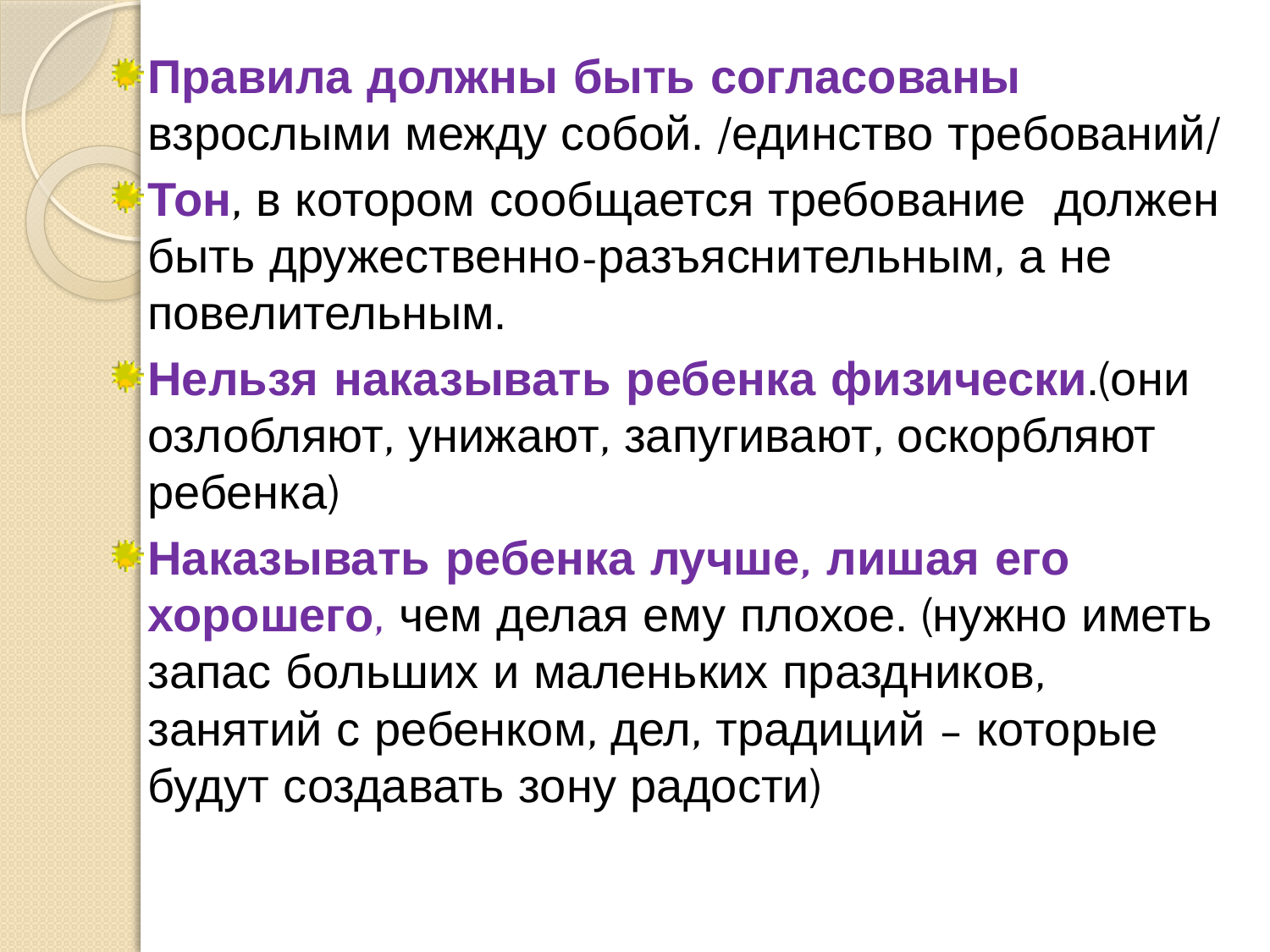

Правила должны быть согласованы взрослыми между собой. /единство требований/
Тон, в котором сообщается требование  должен быть дружественно-разъяснительным, а не повелительным.
Нельзя наказывать ребенка физически.(они озлобляют, унижают, запугивают, оскорбляют ребенка)
Наказывать ребенка лучше, лишая его хорошего, чем делая ему плохое. (нужно иметь запас больших и маленьких праздников, занятий с ребенком, дел, традиций – которые будут создавать зону радости)